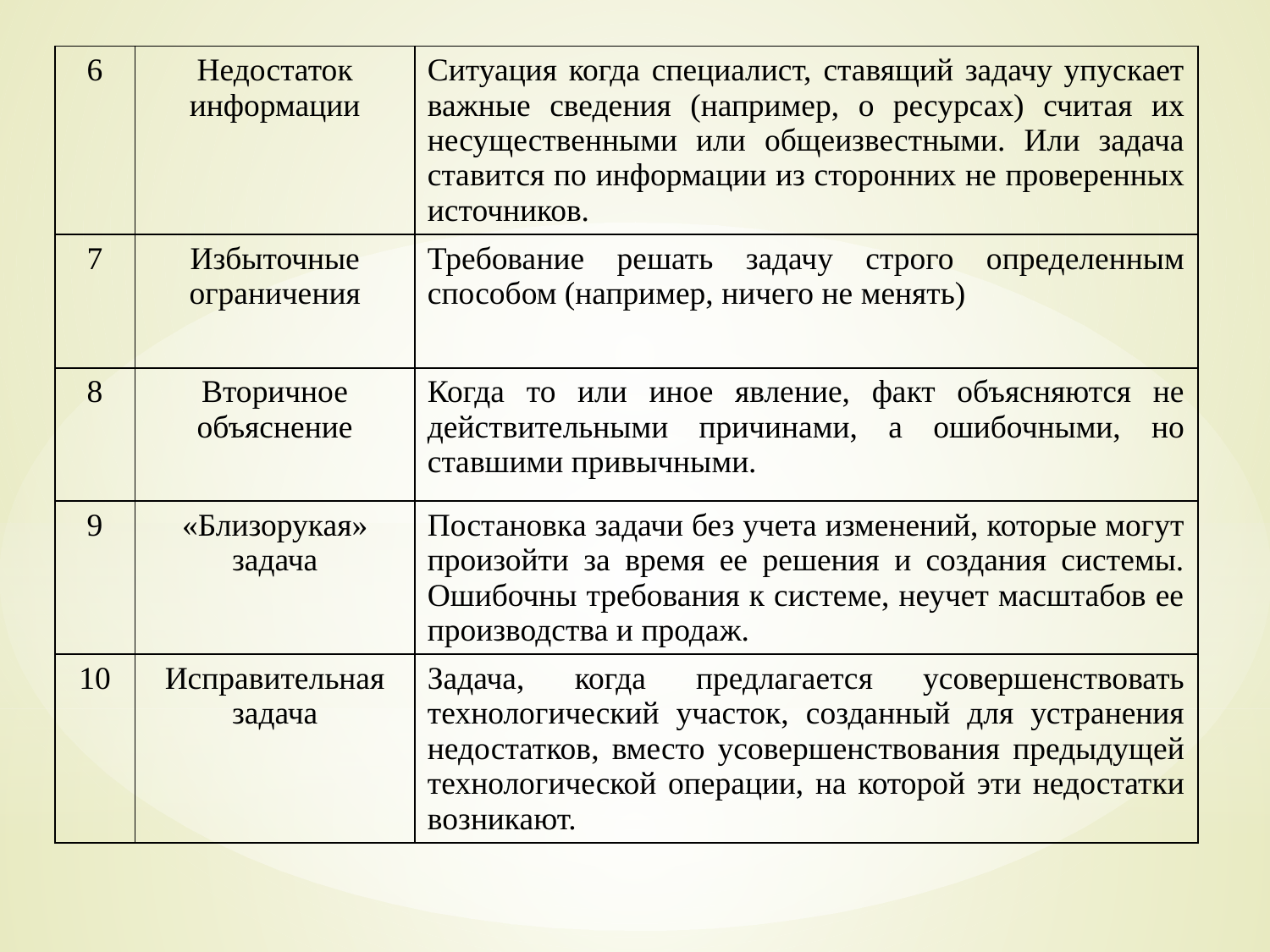

| 6 | Недостаток информации | Ситуация когда специалист, ставящий задачу упускает важные сведения (например, о ресурсах) считая их несущественными или общеизвестными. Или задача ставится по информации из сторонних не проверенных источников. |
| --- | --- | --- |
| 7 | Избыточные ограничения | Требование решать задачу строго определенным способом (например, ничего не менять) |
| 8 | Вторичное объяснение | Когда то или иное явление, факт объясняются не действительными причинами, а ошибочными, но ставшими привычными. |
| 9 | «Близорукая» задача | Постановка задачи без учета изменений, которые могут произойти за время ее решения и создания системы. Ошибочны требования к системе, неучет масштабов ее производства и продаж. |
| 10 | Исправительная задача | Задача, когда предлагается усовершенствовать технологический участок, созданный для устранения недостатков, вместо усовершенствования предыдущей технологической операции, на которой эти недостатки возникают. |